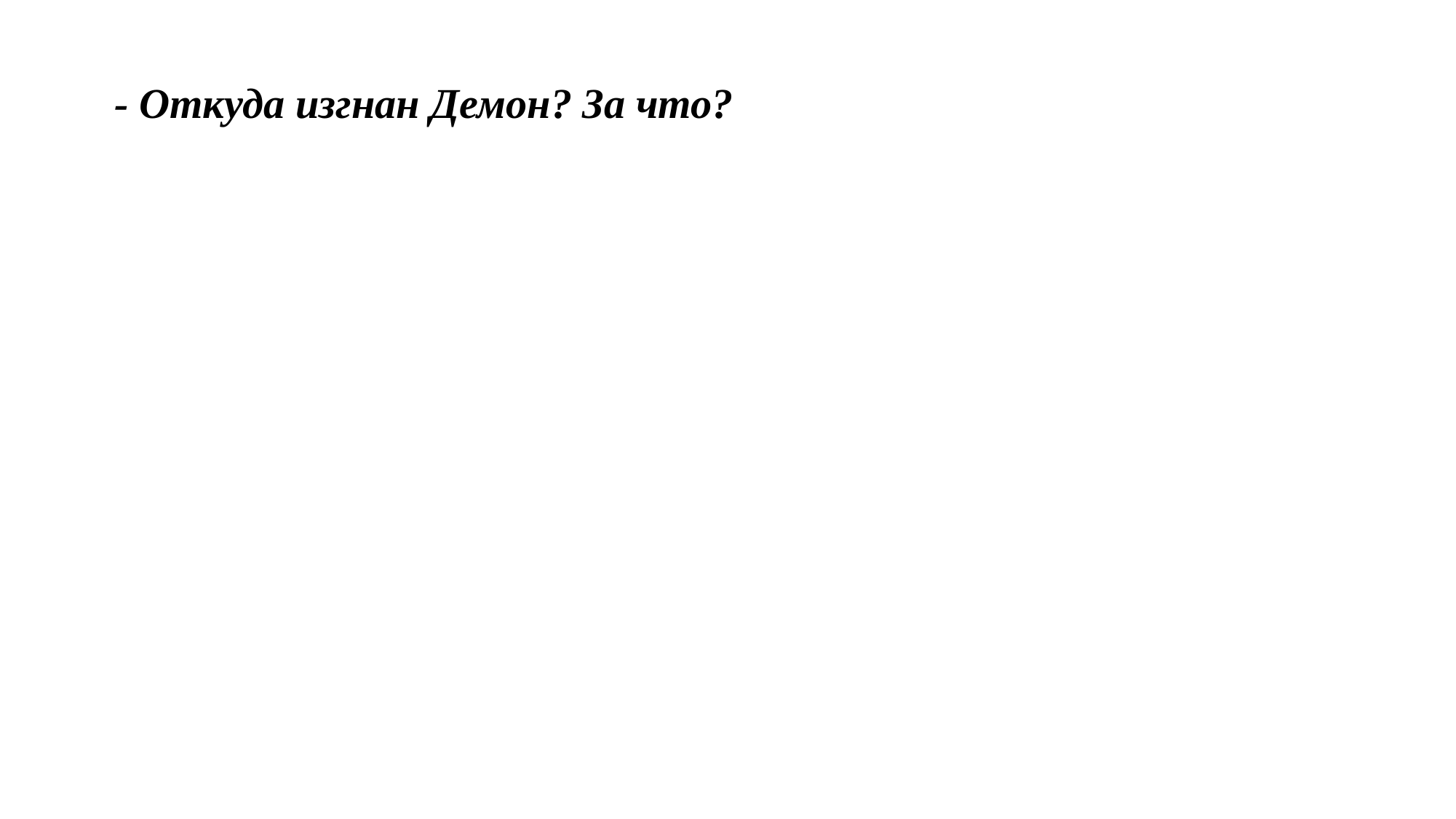

#
- Откуда изгнан Демон? За что?